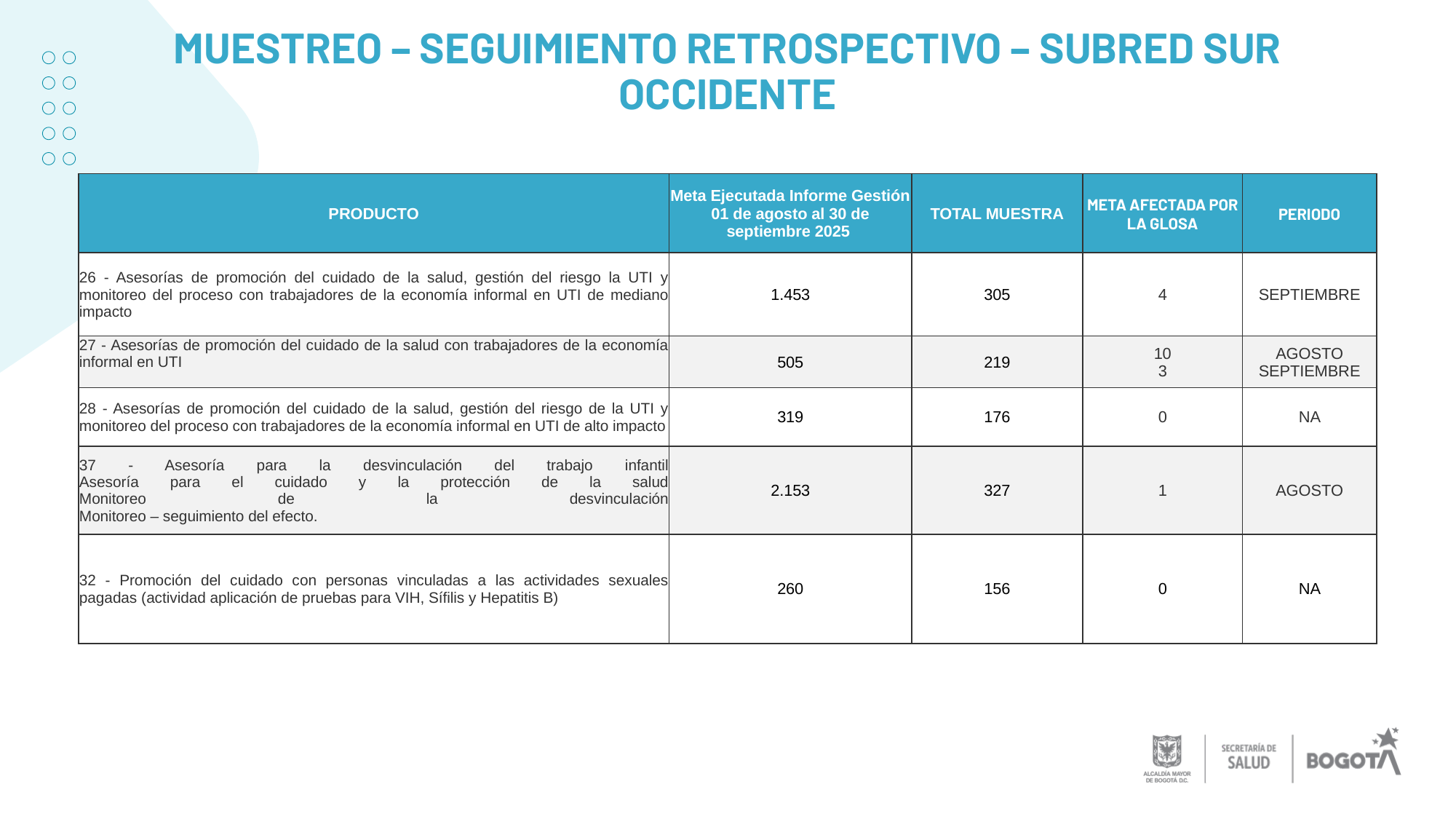

# MUESTREO – SEGUIMIENTO RETROSPECTIVO – SUBRED SUR OCCIDENTE
| PRODUCTO | Meta Ejecutada Informe Gestión 01 de agosto al 30 de septiembre 2025 | TOTAL MUESTRA | META AFECTADA POR LA GLOSA | PERIODO |
| --- | --- | --- | --- | --- |
| 26 - Asesorías de promoción del cuidado de la salud, gestión del riesgo la UTI y monitoreo del proceso con trabajadores de la economía informal en UTI de mediano impacto | 1.453 | 305 | 4 | SEPTIEMBRE |
| 27 - Asesorías de promoción del cuidado de la salud con trabajadores de la economía informal en UTI | 505 | 219 | 10 3 | AGOSTO SEPTIEMBRE |
| 28 - Asesorías de promoción del cuidado de la salud, gestión del riesgo de la UTI y monitoreo del proceso con trabajadores de la economía informal en UTI de alto impacto | 319 | 176 | 0 | NA |
| 37 - Asesoría para la desvinculación del trabajo infantil Asesoría para el cuidado y la protección de la salud Monitoreo de la desvinculación Monitoreo – seguimiento del efecto. | 2.153 | 327 | 1 | AGOSTO |
| 32 - Promoción del cuidado con personas vinculadas a las actividades sexuales pagadas (actividad aplicación de pruebas para VIH, Sífilis y Hepatitis B) | 260 | 156 | 0 | NA |